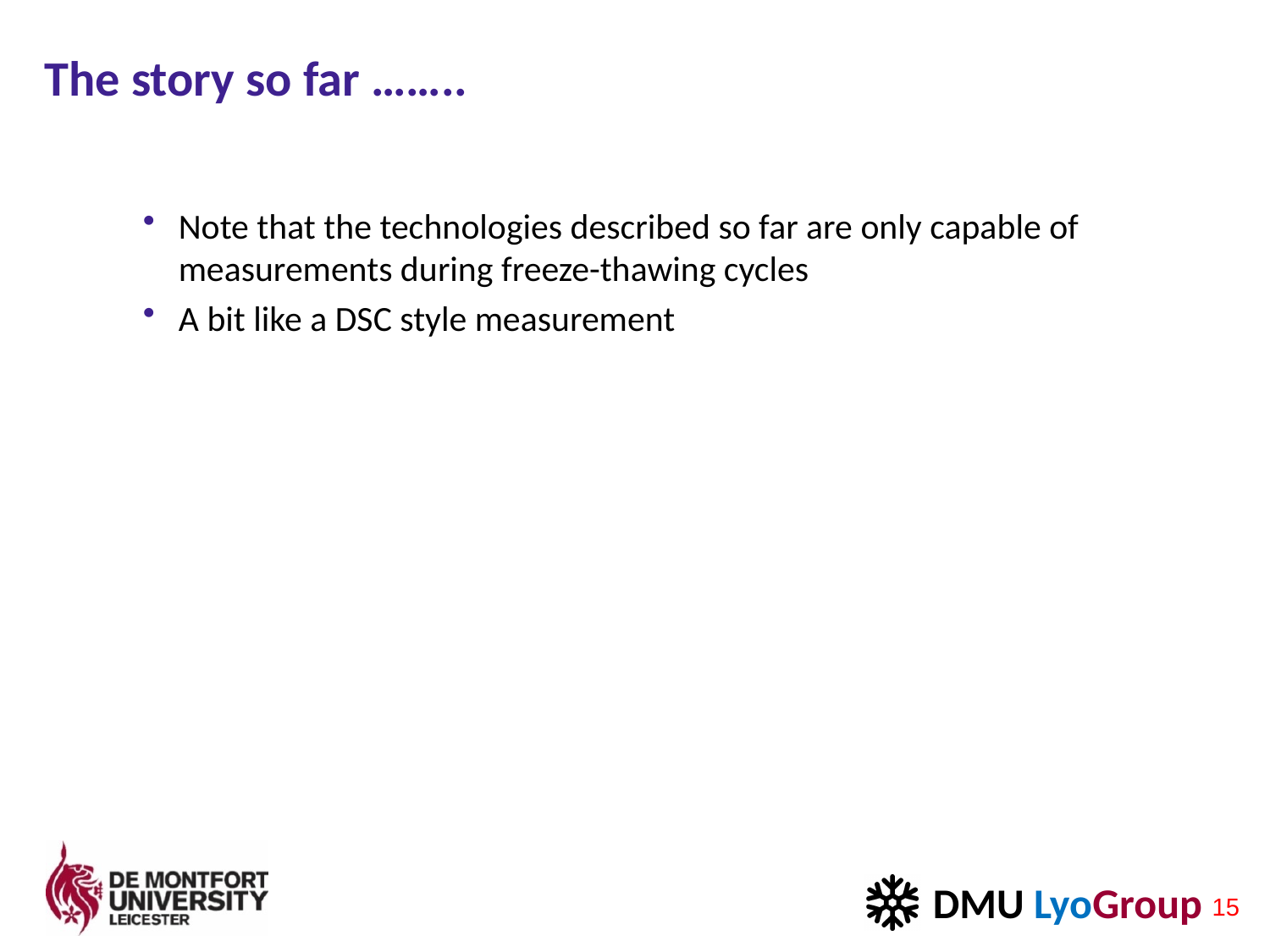

# The story so far ……..
Note that the technologies described so far are only capable of measurements during freeze-thawing cycles
A bit like a DSC style measurement